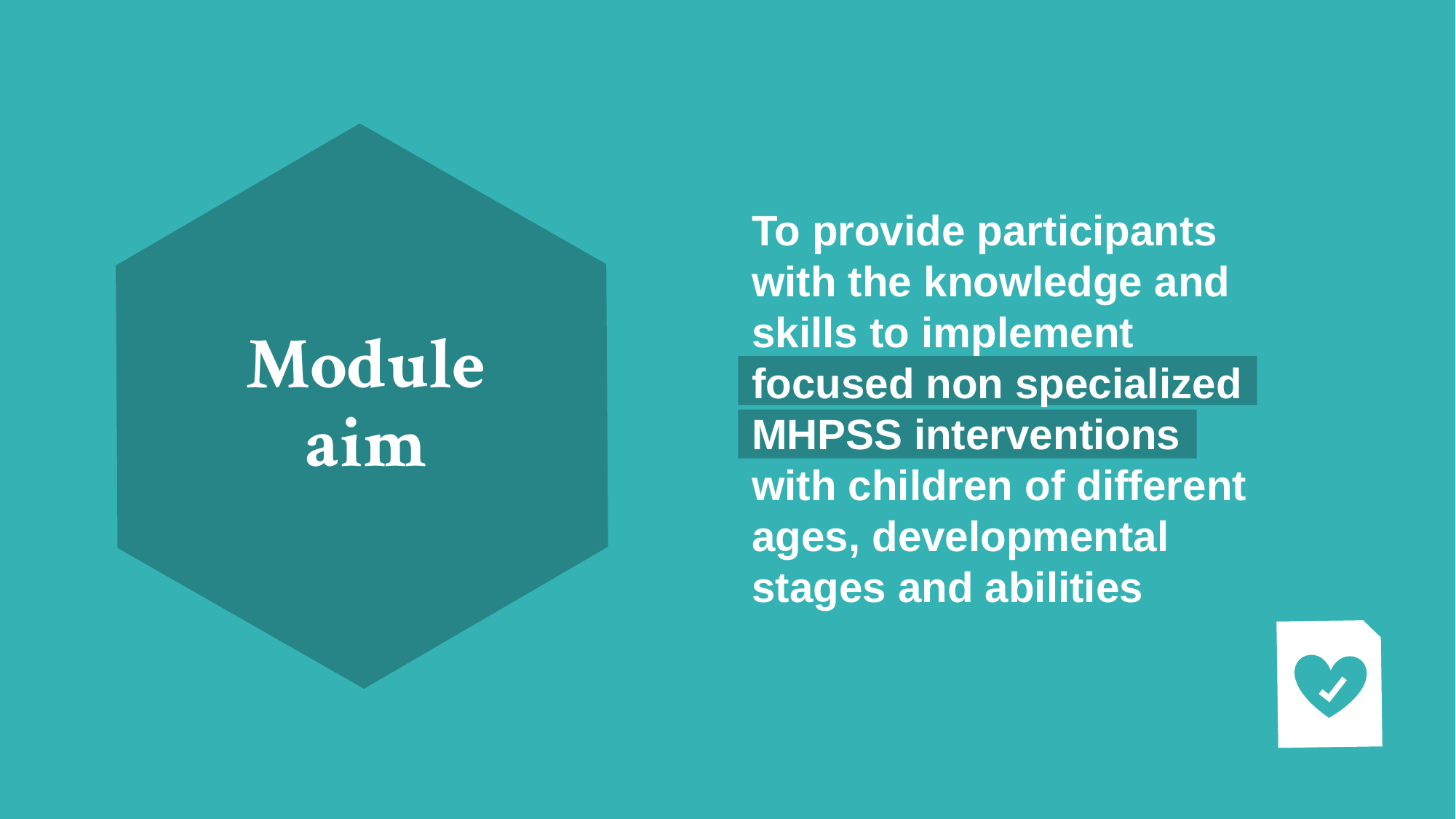

To provide participants with the knowledge and skills to implement focused non specialized MHPSS interventions with children of different ages, developmental stages and abilities

# Module aim